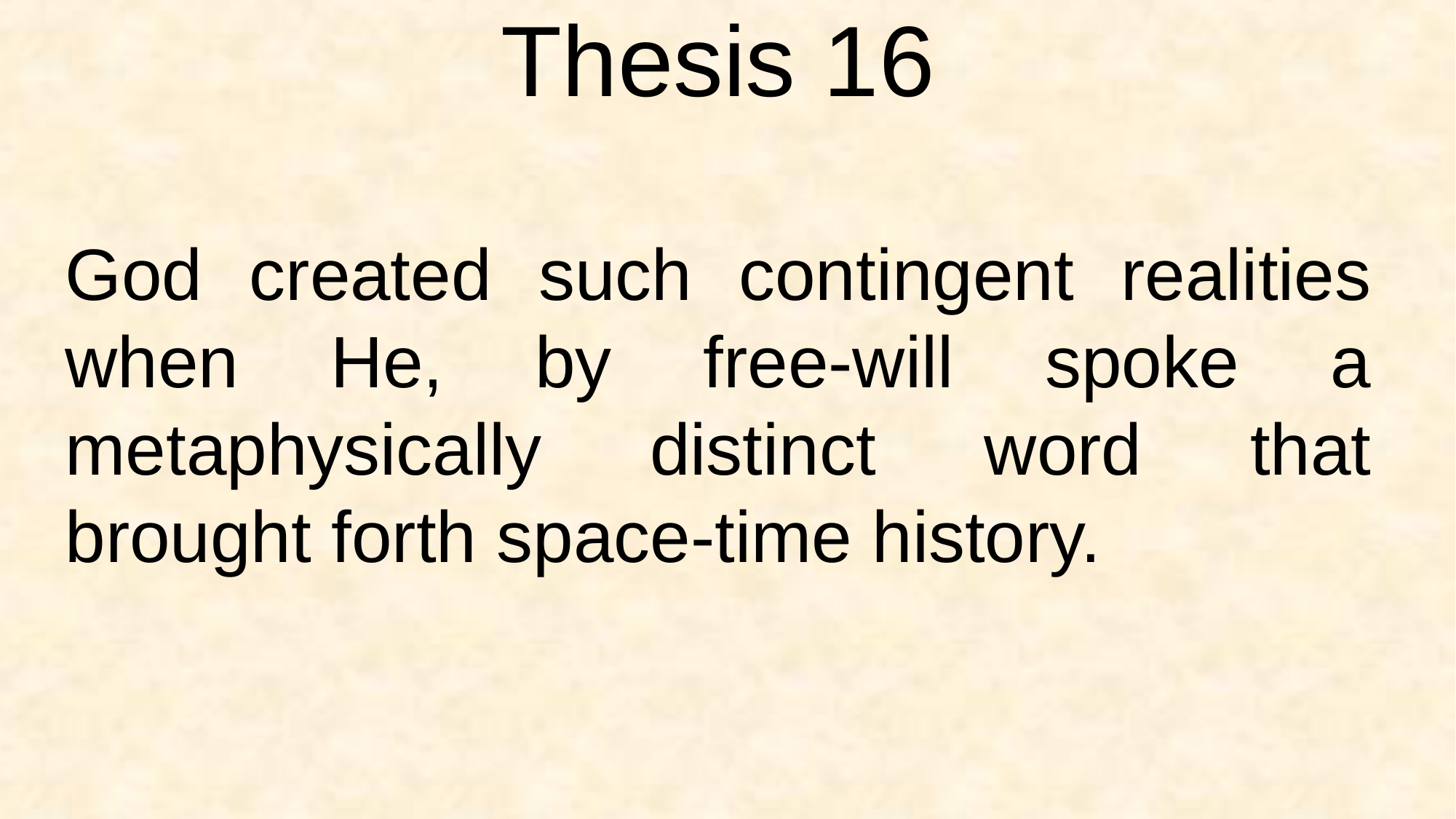

Thesis 16

God created such contingent realities when He, by free-will spoke a metaphysically distinct word that brought forth space-time history.